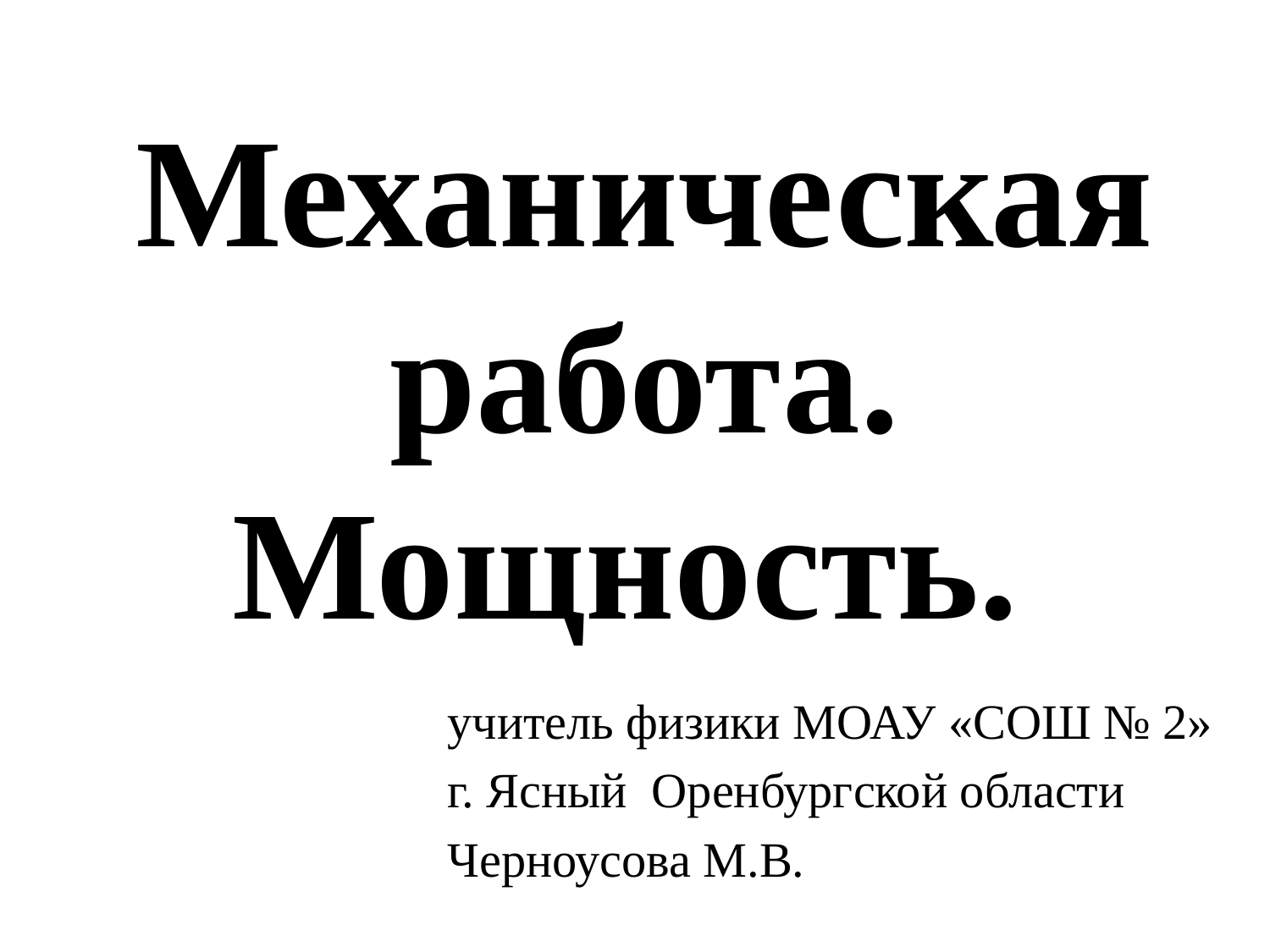

# Механическая работа. Мощность.
учитель физики МОАУ «СОШ № 2»
г. Ясный  Оренбургской области
Черноусова М.В.